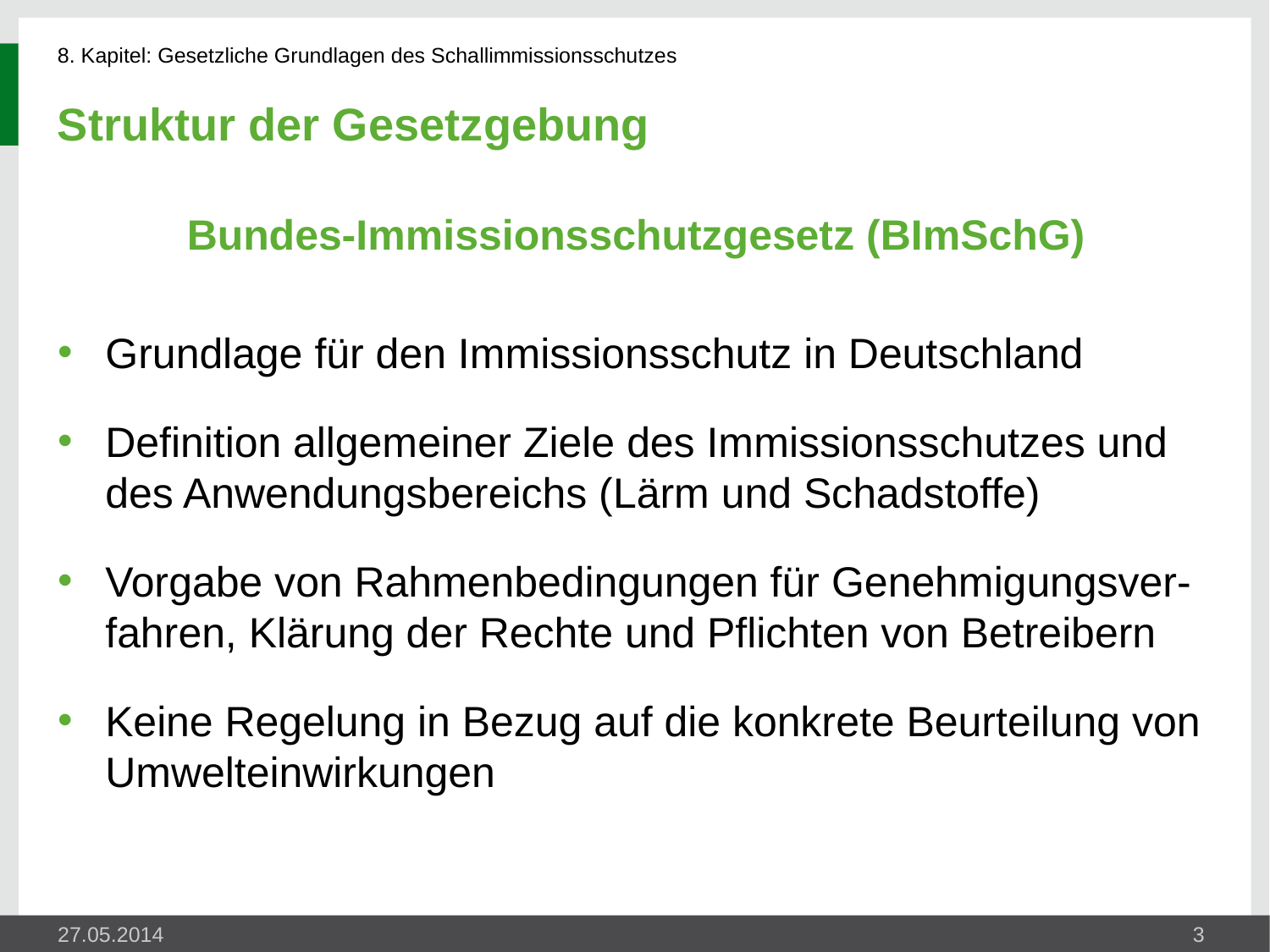

# Struktur der Gesetzgebung
Bundes-Immissionsschutzgesetz (BImSchG)

Grundlage für den Immissionsschutz in Deutschland

Definition allgemeiner Ziele des Immissionsschutzes und des Anwendungsbereichs (Lärm und Schadstoffe)

Vorgabe von Rahmenbedingungen für Genehmigungsver-fahren, Klärung der Rechte und Pflichten von Betreibern

Keine Regelung in Bezug auf die konkrete Beurteilung von Umwelteinwirkungen

27.05.2014
3